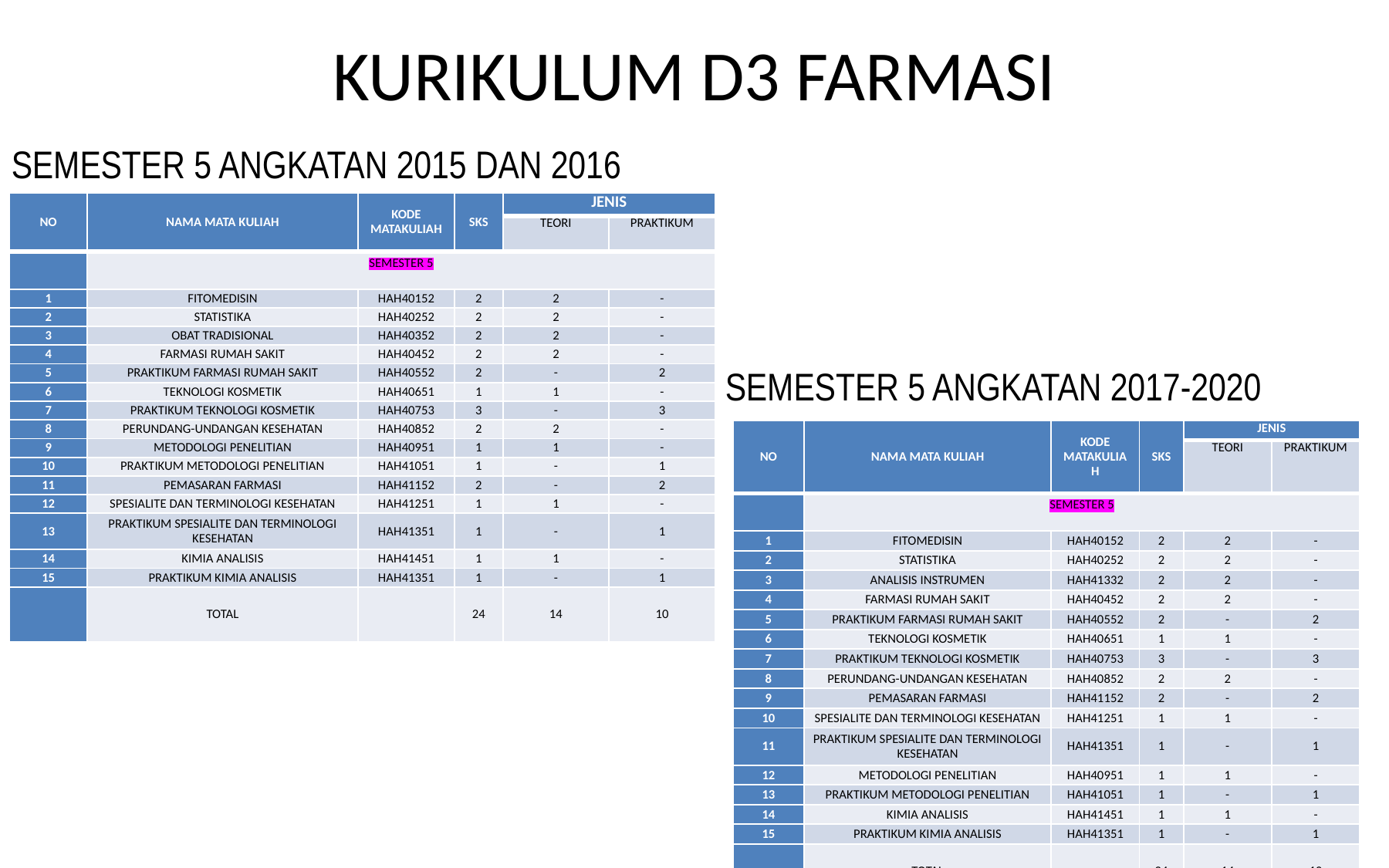

KURIKULUM D3 FARMASI
SEMESTER 5 ANGKATAN 2015 DAN 2016
| NO | NAMA MATA KULIAH | KODE MATAKULIAH | SKS | JENIS |  |
| --- | --- | --- | --- | --- | --- |
|  |  |  |  | TEORI | PRAKTIKUM |
|  | SEMESTER 5 |  |  |  |  |
| 1 | FITOMEDISIN | HAH40152 | 2 | 2 | - |
| 2 | STATISTIKA | HAH40252 | 2 | 2 | - |
| 3 | OBAT TRADISIONAL | HAH40352 | 2 | 2 | - |
| 4 | FARMASI RUMAH SAKIT | HAH40452 | 2 | 2 | - |
| 5 | PRAKTIKUM FARMASI RUMAH SAKIT | HAH40552 | 2 | - | 2 |
| 6 | TEKNOLOGI KOSMETIK | HAH40651 | 1 | 1 | - |
| 7 | PRAKTIKUM TEKNOLOGI KOSMETIK | HAH40753 | 3 | - | 3 |
| 8 | PERUNDANG-UNDANGAN KESEHATAN | HAH40852 | 2 | 2 | - |
| 9 | METODOLOGI PENELITIAN | HAH40951 | 1 | 1 | - |
| 10 | PRAKTIKUM METODOLOGI PENELITIAN | HAH41051 | 1 | - | 1 |
| 11 | PEMASARAN FARMASI | HAH41152 | 2 | - | 2 |
| 12 | SPESIALITE DAN TERMINOLOGI KESEHATAN | HAH41251 | 1 | 1 | - |
| 13 | PRAKTIKUM SPESIALITE DAN TERMINOLOGI KESEHATAN | HAH41351 | 1 | - | 1 |
| 14 | KIMIA ANALISIS | HAH41451 | 1 | 1 | - |
| 15 | PRAKTIKUM KIMIA ANALISIS | HAH41351 | 1 | - | 1 |
|  | TOTAL |  | 24 | 14 | 10 |
SEMESTER 5 ANGKATAN 2017-2020
| NO | NAMA MATA KULIAH | KODE MATAKULIAH | SKS | JENIS |  |
| --- | --- | --- | --- | --- | --- |
|  |  |  |  | TEORI | PRAKTIKUM |
|  | SEMESTER 5 |  |  |  |  |
| 1 | FITOMEDISIN | HAH40152 | 2 | 2 | - |
| 2 | STATISTIKA | HAH40252 | 2 | 2 | - |
| 3 | ANALISIS INSTRUMEN | HAH41332 | 2 | 2 | - |
| 4 | FARMASI RUMAH SAKIT | HAH40452 | 2 | 2 | - |
| 5 | PRAKTIKUM FARMASI RUMAH SAKIT | HAH40552 | 2 | - | 2 |
| 6 | TEKNOLOGI KOSMETIK | HAH40651 | 1 | 1 | - |
| 7 | PRAKTIKUM TEKNOLOGI KOSMETIK | HAH40753 | 3 | - | 3 |
| 8 | PERUNDANG-UNDANGAN KESEHATAN | HAH40852 | 2 | 2 | - |
| 9 | PEMASARAN FARMASI | HAH41152 | 2 | - | 2 |
| 10 | SPESIALITE DAN TERMINOLOGI KESEHATAN | HAH41251 | 1 | 1 | - |
| 11 | PRAKTIKUM SPESIALITE DAN TERMINOLOGI KESEHATAN | HAH41351 | 1 | - | 1 |
| 12 | METODOLOGI PENELITIAN | HAH40951 | 1 | 1 | - |
| 13 | PRAKTIKUM METODOLOGI PENELITIAN | HAH41051 | 1 | - | 1 |
| 14 | KIMIA ANALISIS | HAH41451 | 1 | 1 | - |
| 15 | PRAKTIKUM KIMIA ANALISIS | HAH41351 | 1 | - | 1 |
|  | TOTAL |  | 24 | 14 | 10 |